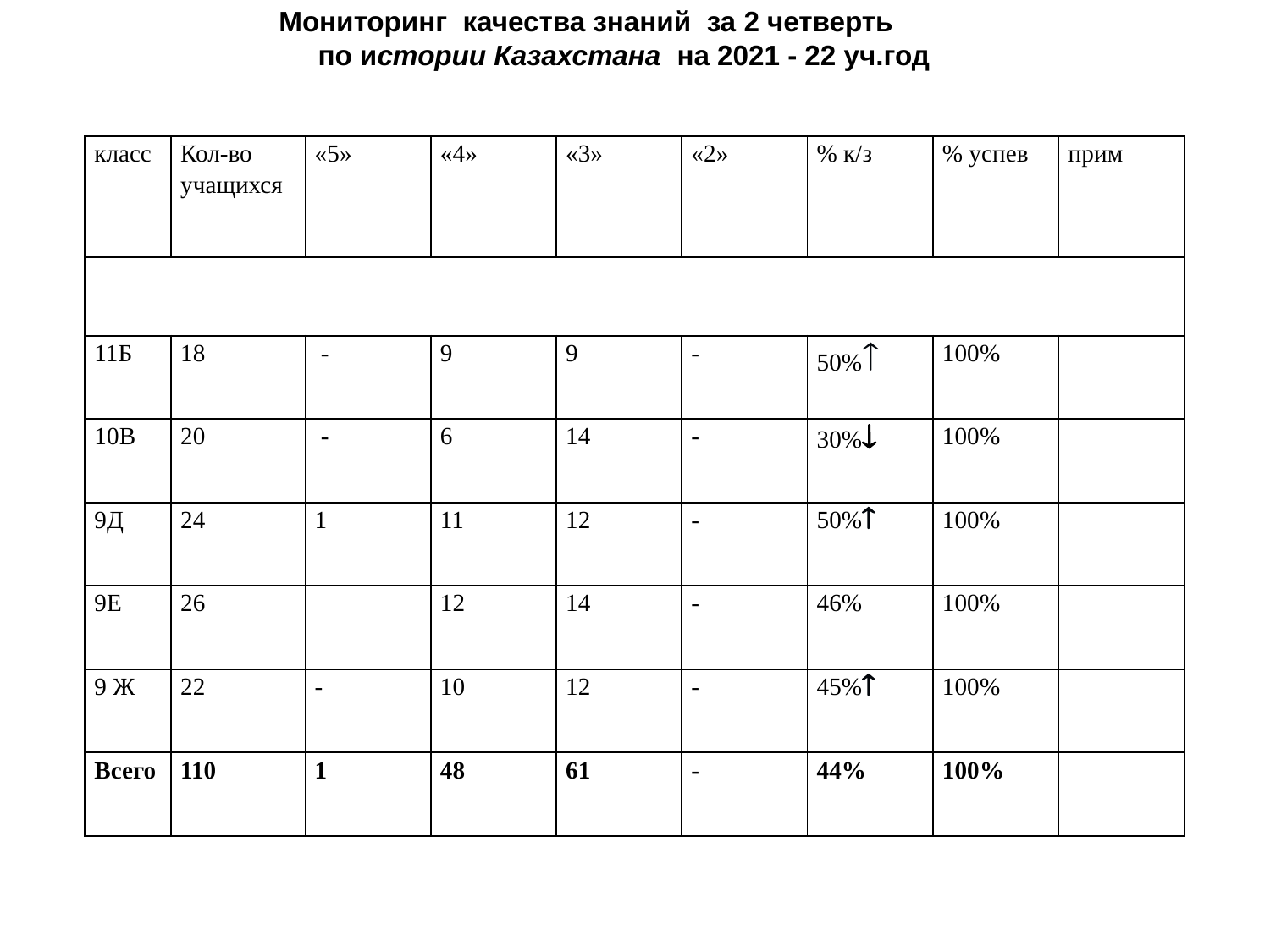

Мониторинг  качества знаний  за 2 четверть
                                       по истории Казахстана  на 2021 - 22 уч.год

| класс | Кол-во учащихся | «5» | «4» | «3» | «2» | % к/з | % успев | прим |
| --- | --- | --- | --- | --- | --- | --- | --- | --- |
|  |  |  |  |  |  |  |  |  |
| 11Б | 18 | - | 9 | 9 | - | 50%↑ | 100% |  |
| 10В | 20 | - | 6 | 14 | - | 30%↓ | 100% |  |
| 9Д | 24 | 1 | 11 | 12 | - | 50%↑ | 100% |  |
| 9Е | 26 |  | 12 | 14 | - | 46% | 100% |  |
| 9 Ж | 22 | - | 10 | 12 | - | 45%↑ | 100% |  |
| Всего | 110 | 1 | 48 | 61 | - | 44% | 100% |  |